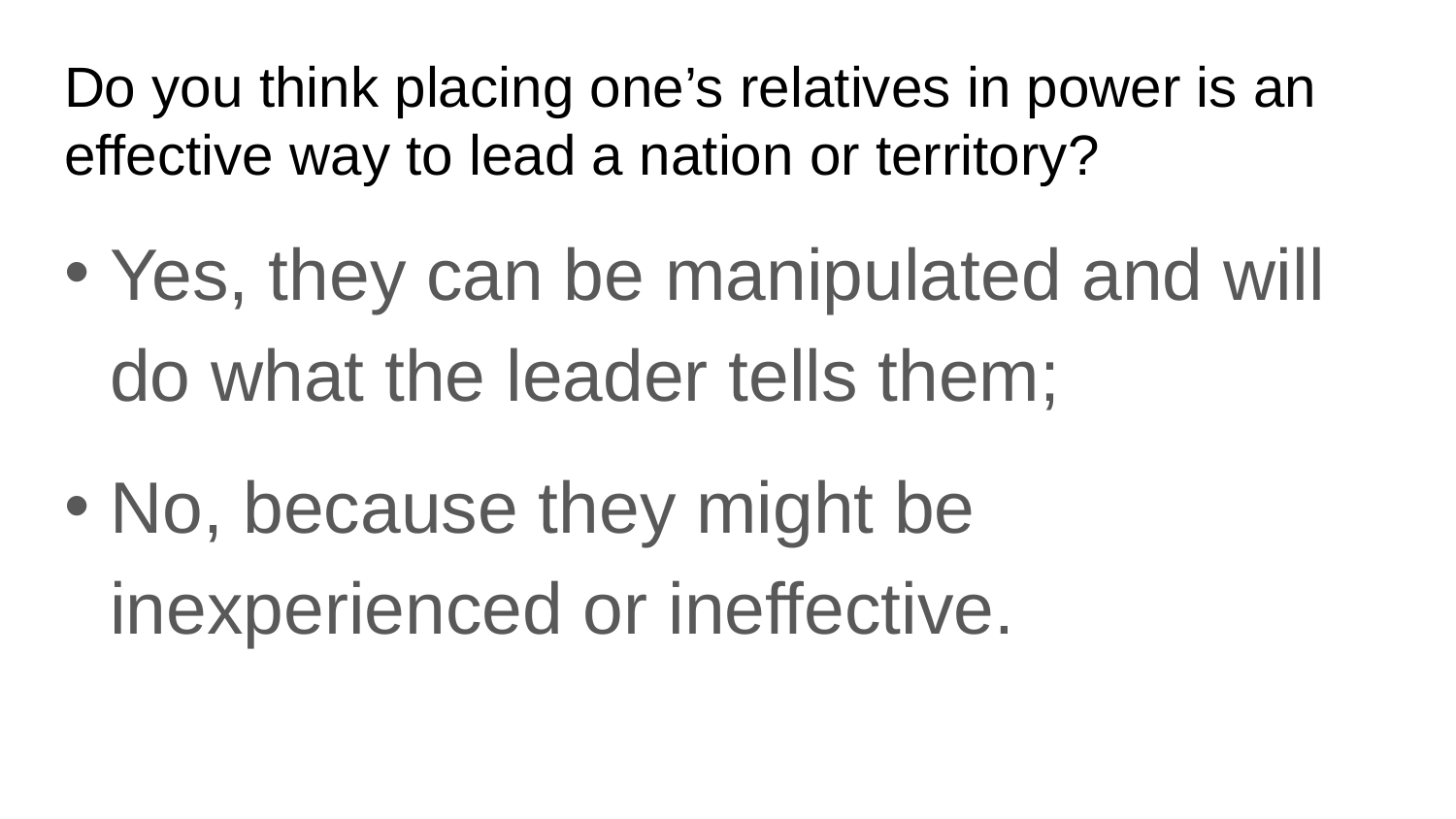

# Do you think placing one’s relatives in power is an effective way to lead a nation or territory?
Yes, they can be manipulated and will do what the leader tells them;
No, because they might be inexperienced or ineffective.